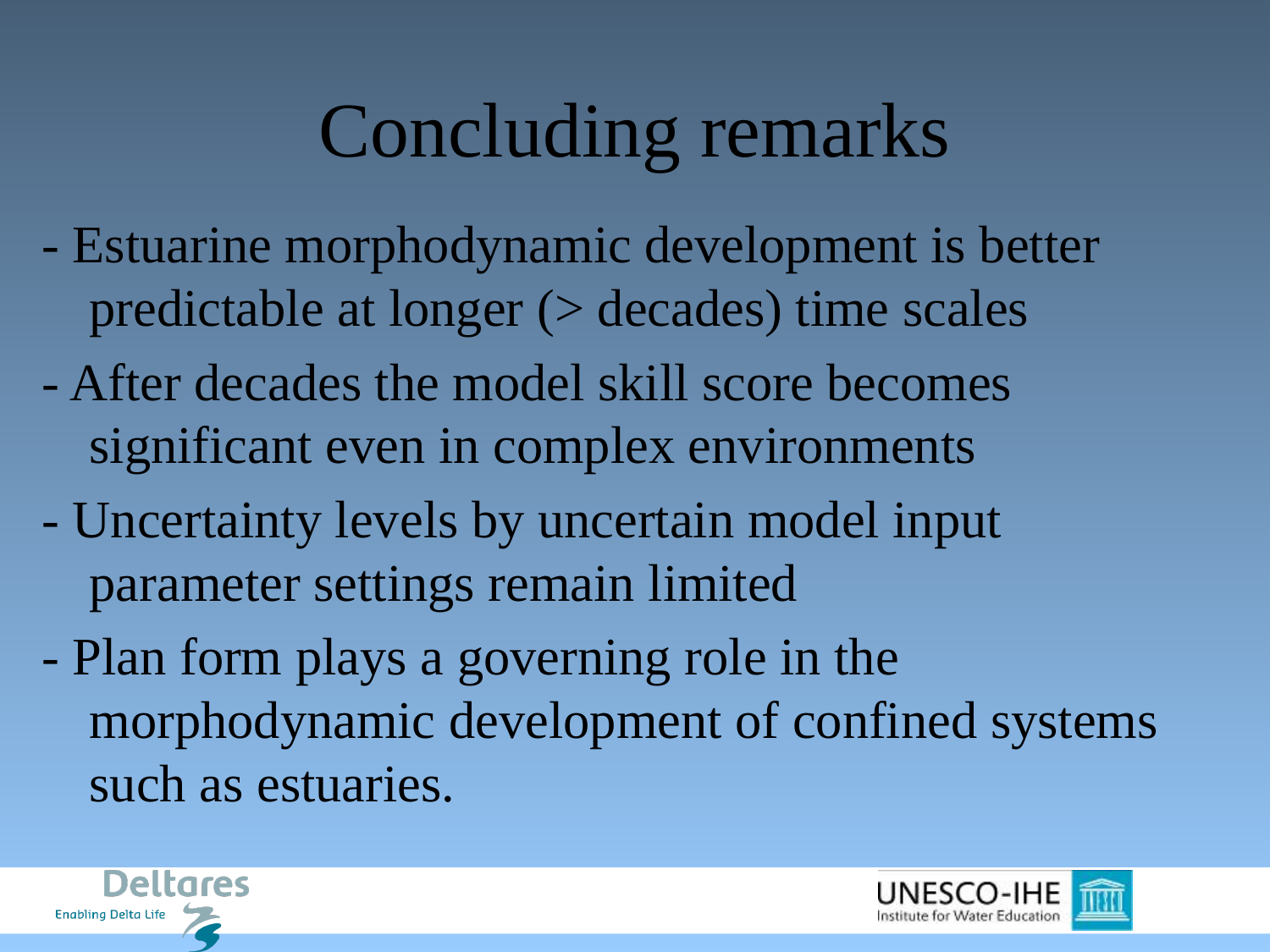

# Concluding remarks
- Estuarine morphodynamic development is better predictable at longer (> decades) time scales
- After decades the model skill score becomes significant even in complex environments
- Uncertainty levels by uncertain model input parameter settings remain limited
- Plan form plays a governing role in the morphodynamic development of confined systems such as estuaries.